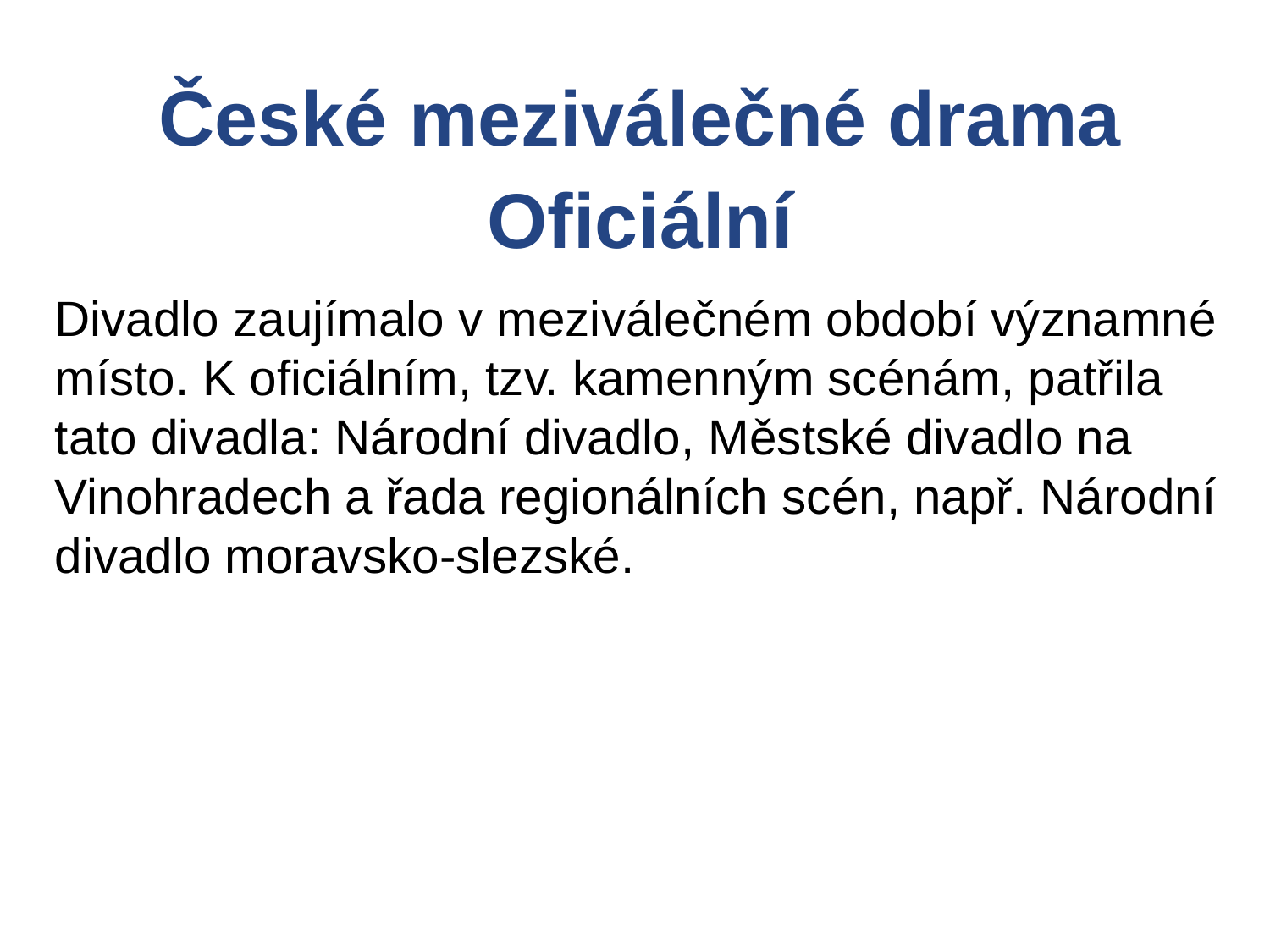

České meziválečné drama
Oficiální
Divadlo zaujímalo v meziválečném období významné místo. K oficiálním, tzv. kamenným scénám, patřila tato divadla: Národní divadlo, Městské divadlo na Vinohradech a řada regionálních scén, např. Národní divadlo moravsko-slezské.